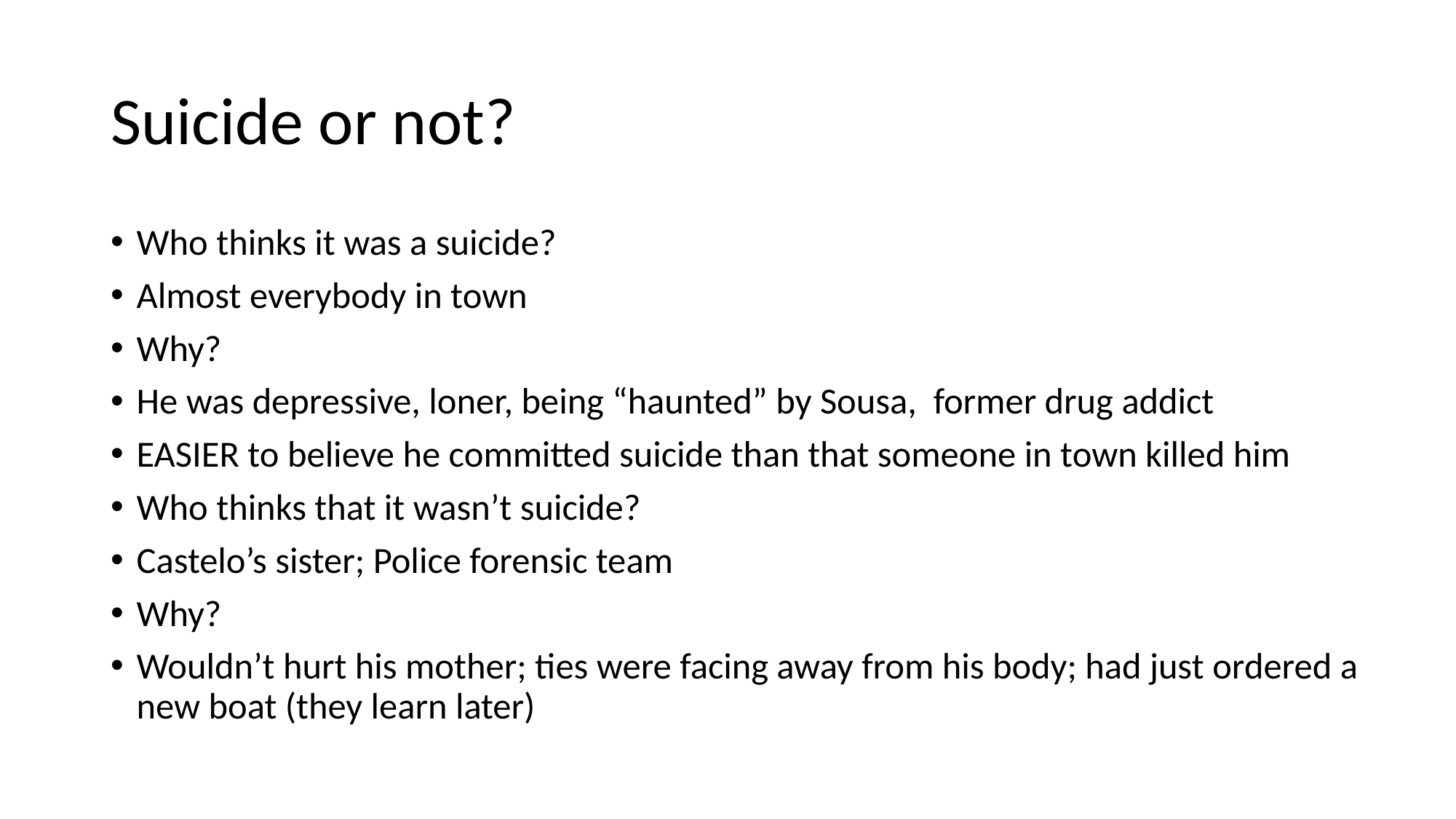

# Suicide or not?
Who thinks it was a suicide?
Almost everybody in town
Why?
He was depressive, loner, being “haunted” by Sousa,  former drug addict
EASIER to believe he committed suicide than that someone in town killed him
Who thinks that it wasn’t suicide?
Castelo’s sister; Police forensic team
Why?
Wouldn’t hurt his mother; ties were facing away from his body; had just ordered a new boat (they learn later)